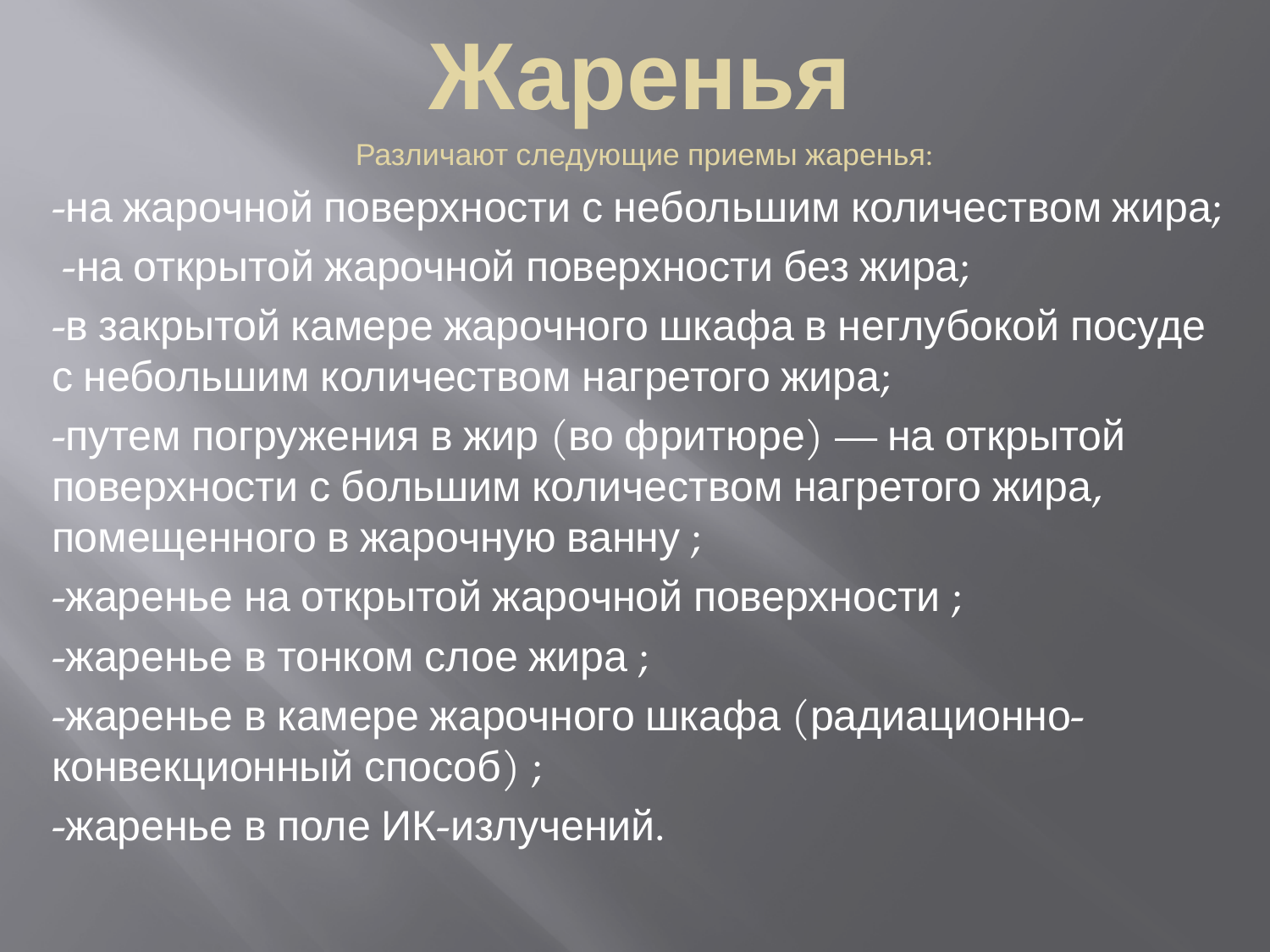

# Жаренья
Различают следующие приемы жаренья:
-на жарочной поверхности с небольшим количеством жира;
 -на открытой жарочной поверхности без жира;
-в закрытой камере жарочного шкафа в неглубокой посуде с небольшим количеством нагретого жира;
-путем погружения в жир (во фритюре) — на открытой поверхности с большим количеством нагретого жира, помещенного в жарочную ванну ;
-жаренье на открытой жарочной поверхности ;
-жаренье в тонком слое жира ;
-жаренье в камере жарочного шкафа (радиационно-конвекционный способ) ;
-жаренье в поле ИК-излучений.